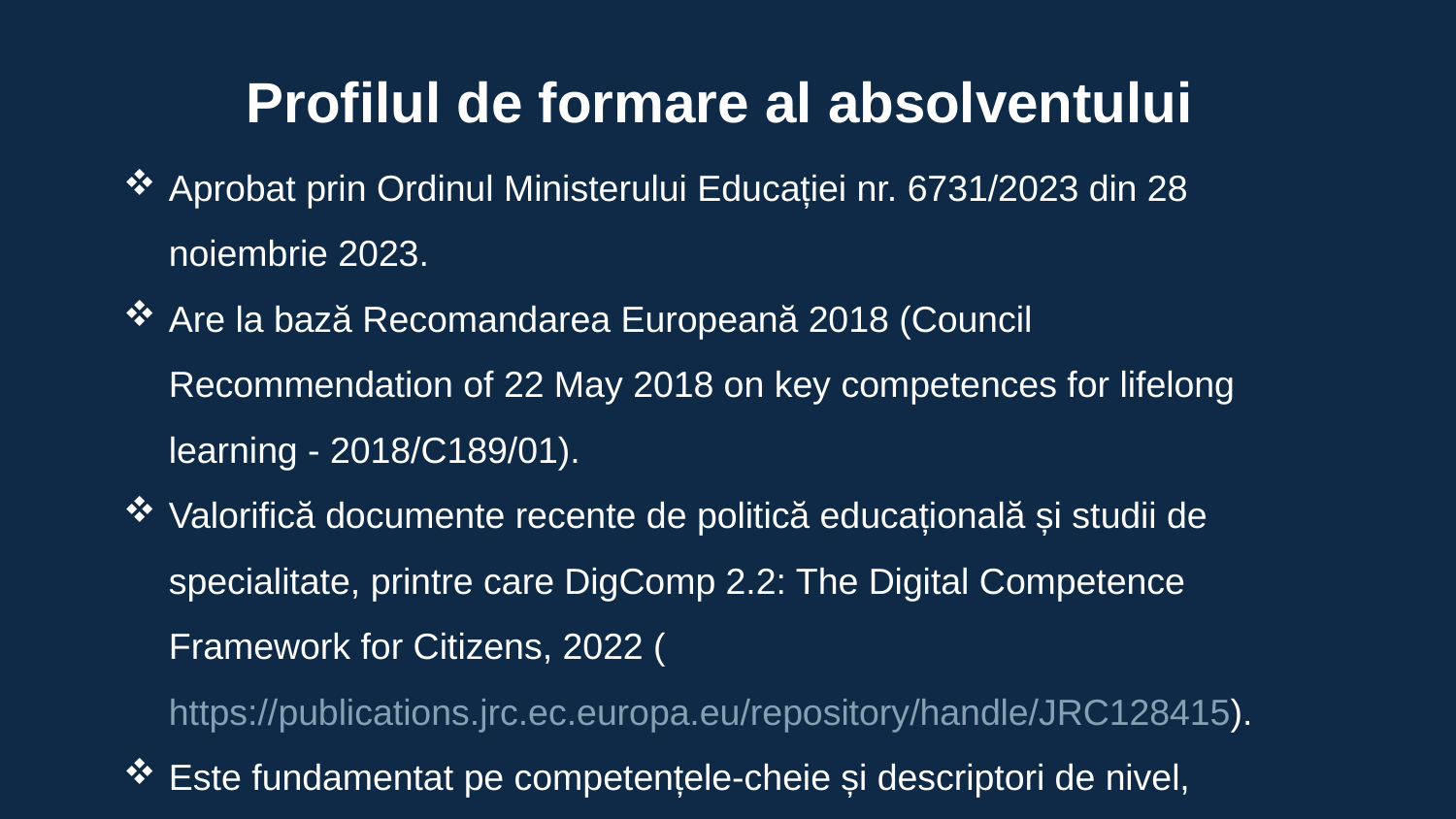

Profilul de formare al absolventului
Aprobat prin Ordinul Ministerului Educației nr. 6731/2023 din 28 noiembrie 2023.
Are la bază Recomandarea Europeană 2018 (Council Recommendation of 22 May 2018 on key competences for lifelong learning - 2018/C189/01).
Valorifică documente recente de politică educațională și studii de specialitate, printre care DigComp 2.2: The Digital Competence Framework for Citizens, 2022 (https://publications.jrc.ec.europa.eu/repository/handle/JRC128415).
Este fundamentat pe competențele-cheie și descriptori de nivel, pentru învățământul primar, gimnazial și liceal.
Include un set de atribute prioritare și descriptori pentru fiecare dintre nivelurile obligatorii din învățământul preuniversitar.